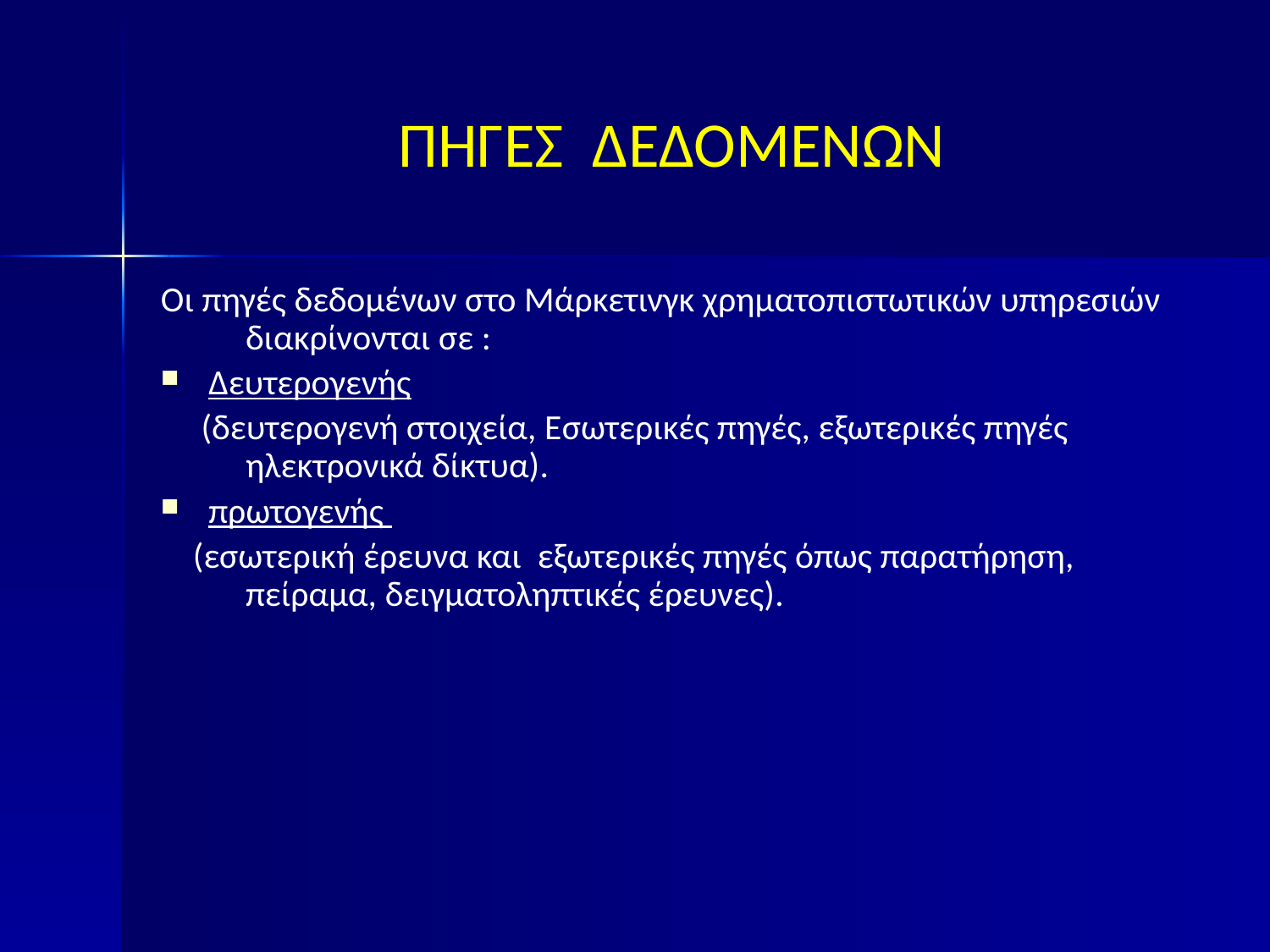

# ΠΗΓΕΣ  ΔΕΔΟΜΕΝΩΝ
Οι πηγές δεδομένων στο Μάρκετινγκ χρηματοπιστωτικών υπηρεσιών διακρίνονται σε :
Δευτερογενής
     (δευτερογενή στοιχεία, Εσωτερικές πηγές, εξωτερικές πηγές ηλεκτρονικά δίκτυα).
πρωτογενής
    (εσωτερική έρευνα και  εξωτερικές πηγές όπως παρατήρηση, πείραμα, δειγματοληπτικές έρευνες).